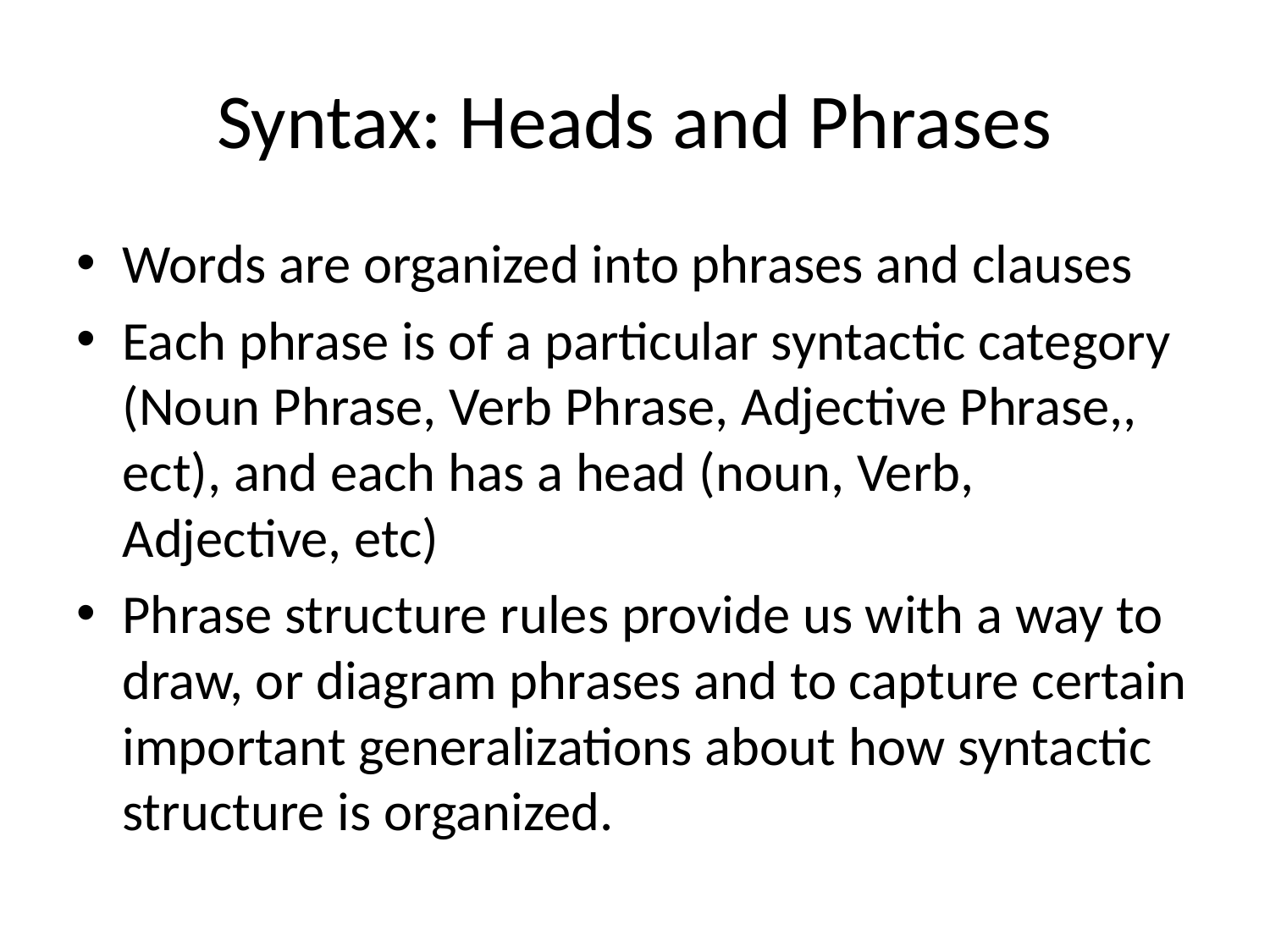

# Syntax: Heads and Phrases
Words are organized into phrases and clauses
Each phrase is of a particular syntactic category (Noun Phrase, Verb Phrase, Adjective Phrase,, ect), and each has a head (noun, Verb, Adjective, etc)
Phrase structure rules provide us with a way to draw, or diagram phrases and to capture certain important generalizations about how syntactic structure is organized.